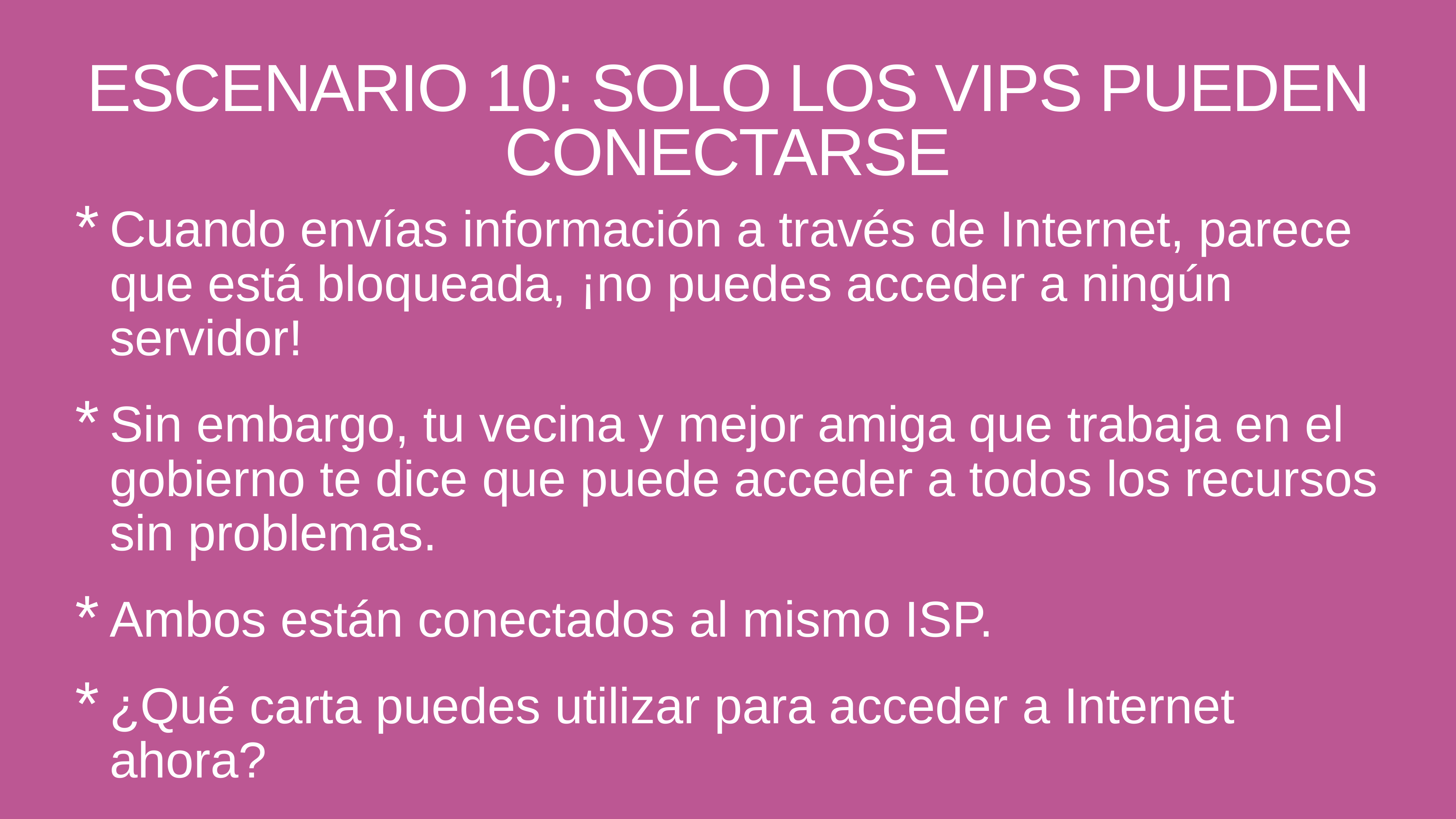

# eScenario 10: solo los VIPs pueden conectarse
Cuando envías información a través de Internet, parece que está bloqueada, ¡no puedes acceder a ningún servidor!
Sin embargo, tu vecina y mejor amiga que trabaja en el gobierno te dice que puede acceder a todos los recursos sin problemas.
Ambos están conectados al mismo ISP.
¿Qué carta puedes utilizar para acceder a Internet ahora?